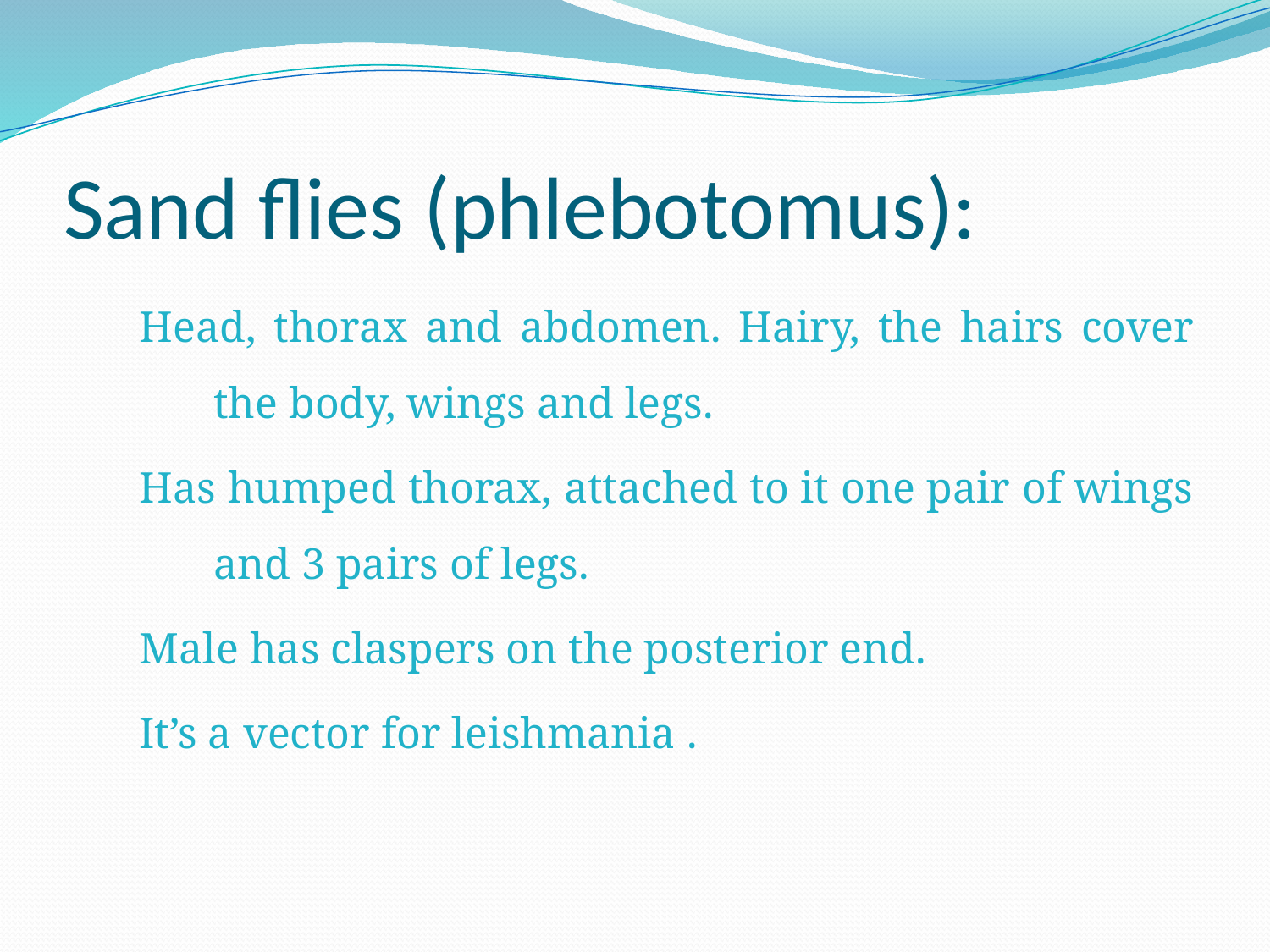

# Sand flies (phlebotomus):
Head, thorax and abdomen. Hairy, the hairs cover the body, wings and legs.
Has humped thorax, attached to it one pair of wings and 3 pairs of legs.
Male has claspers on the posterior end.
It’s a vector for leishmania .